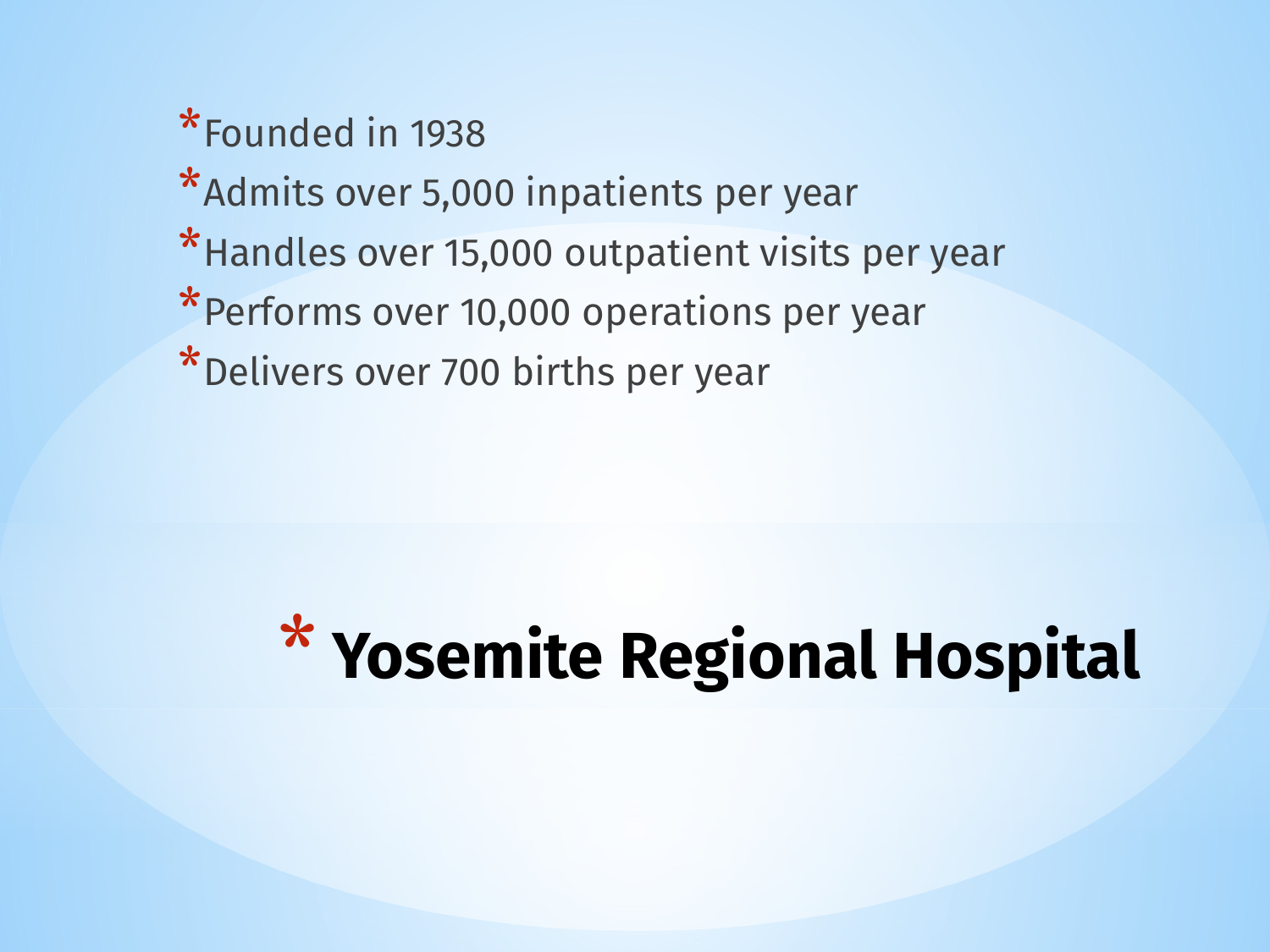

Founded in 1938
Admits over 5,000 inpatients per year
Handles over 15,000 outpatient visits per year
Performs over 10,000 operations per year
Delivers over 700 births per year
# Yosemite Regional Hospital